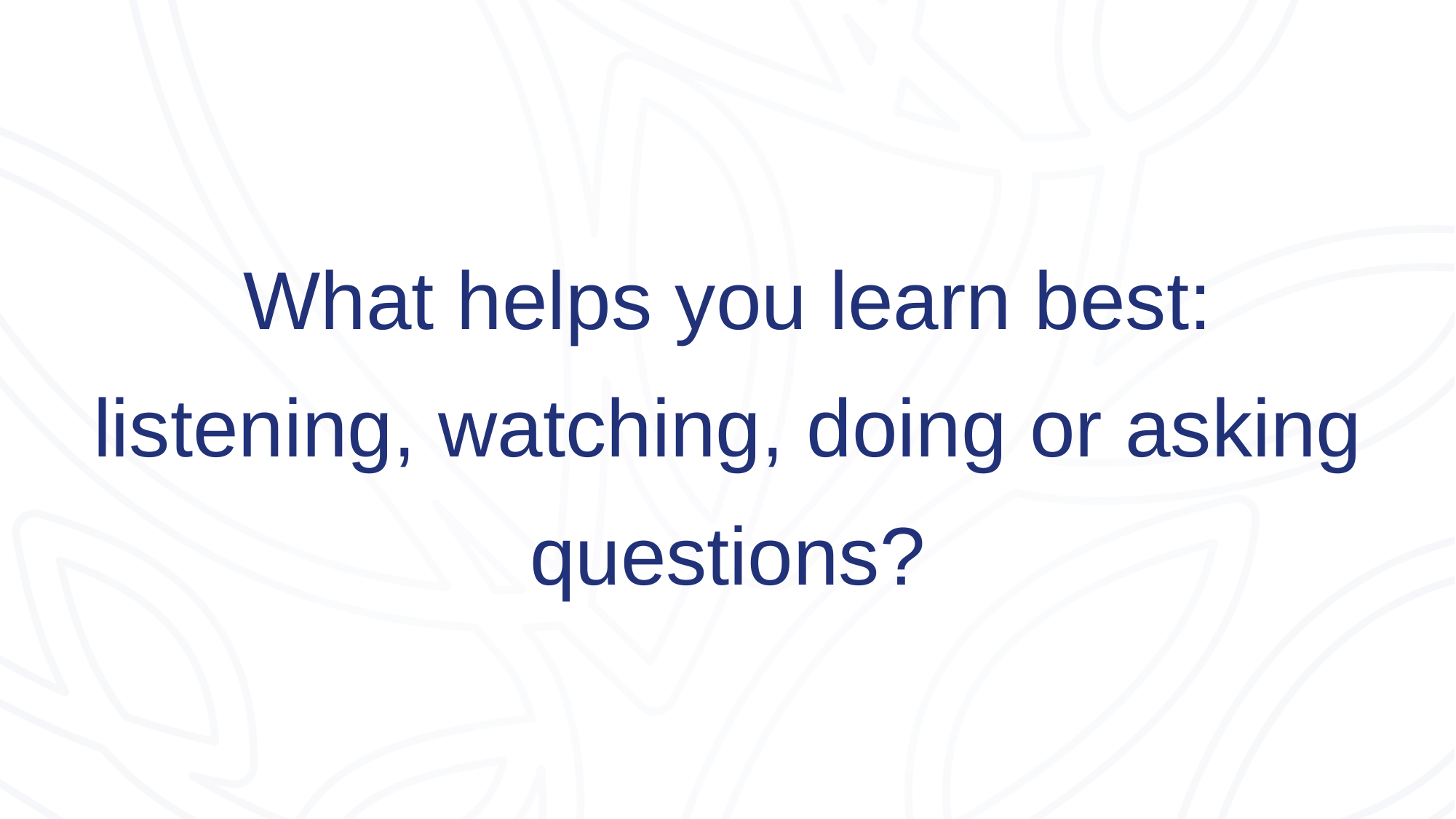

# What helps you learn best: listening, watching, doing or asking questions?